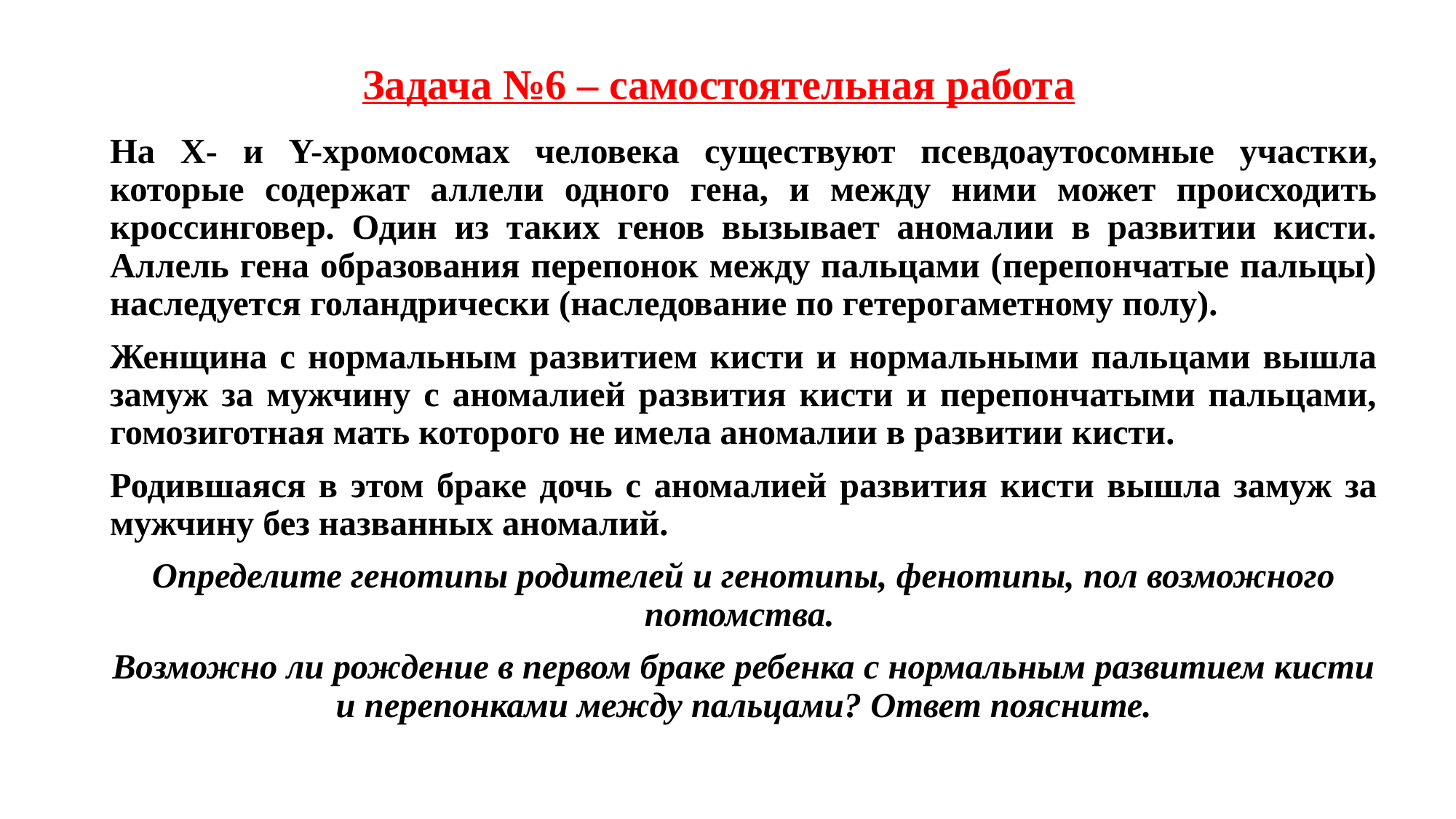

# Задача №6 – самостоятельная работа
На Х- и Y-хромосомах человека существуют псевдоаутосомные участки, которые содержат аллели одного гена, и между ними может происходить кроссинговер. Один из таких генов вызывает аномалии в развитии кисти. Аллель гена образования перепонок между пальцами (перепончатые пальцы) наследуется голандрически (наследование по гетерогаметному полу).
Женщина с нормальным развитием кисти и нормальными пальцами вышла замуж за мужчину с аномалией развития кисти и перепончатыми пальцами, гомозиготная мать которого не имела аномалии в развитии кисти.
Родившаяся в этом браке дочь с аномалией развития кисти вышла замуж за мужчину без названных аномалий.
Определите генотипы родителей и генотипы, фенотипы, пол возможного потомства.
Возможно ли рождение в первом браке ребенка с нормальным развитием кисти и перепонками между пальцами? Ответ поясните.